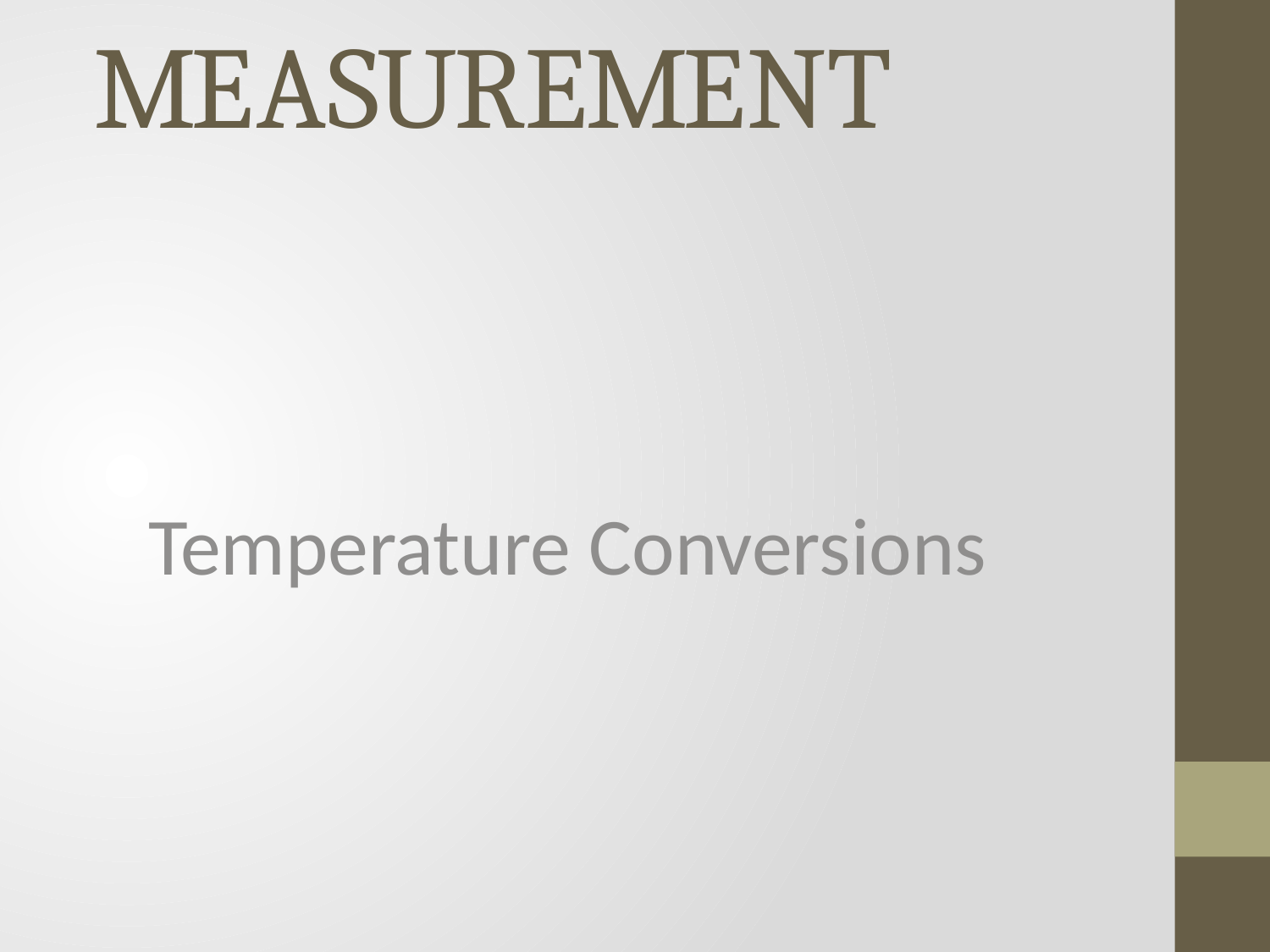

# CH. 3 - MEASUREMENT
Temperature Conversions